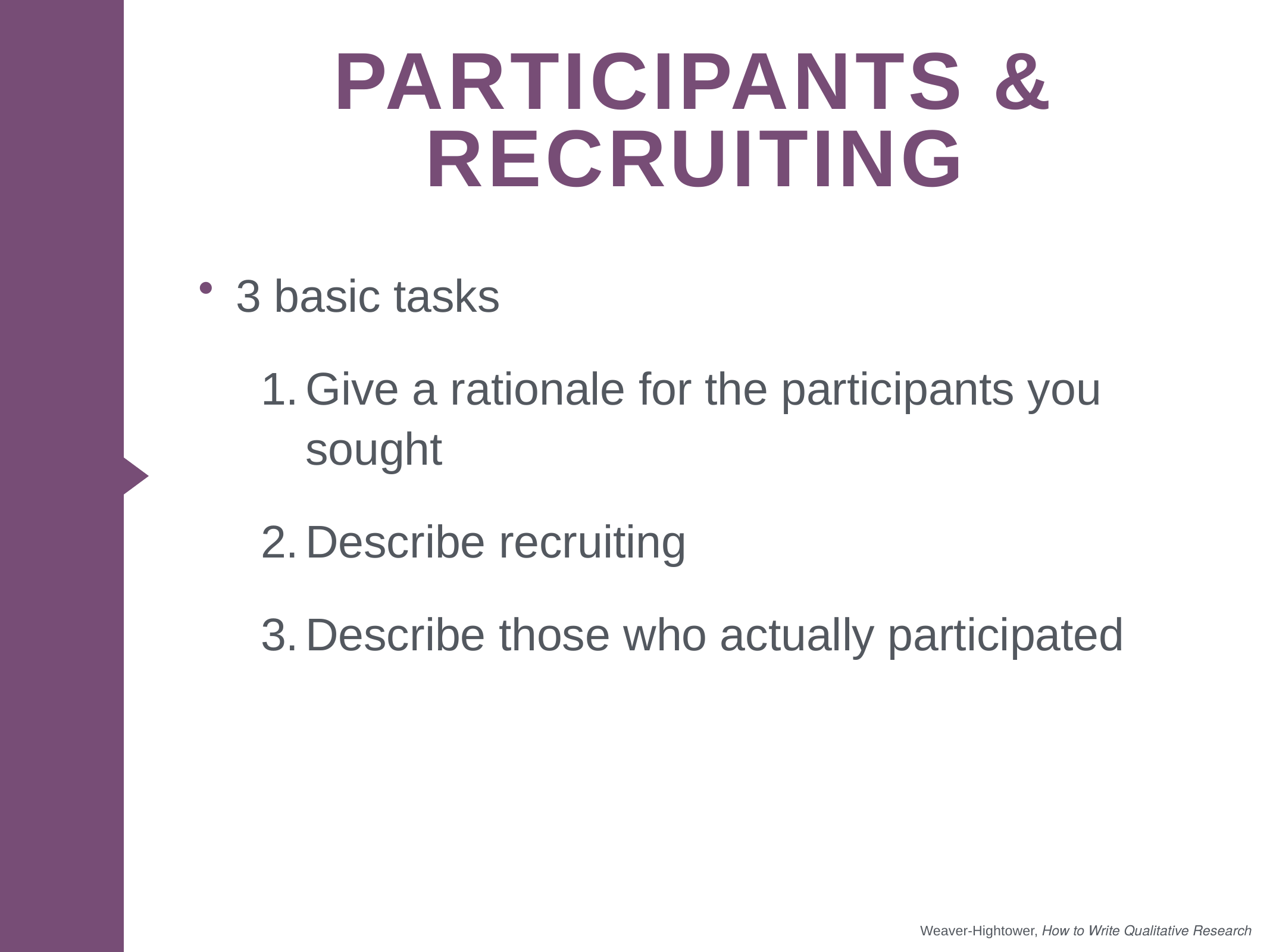

# Participants & Recruiting
3 basic tasks
Give a rationale for the participants you sought
Describe recruiting
Describe those who actually participated